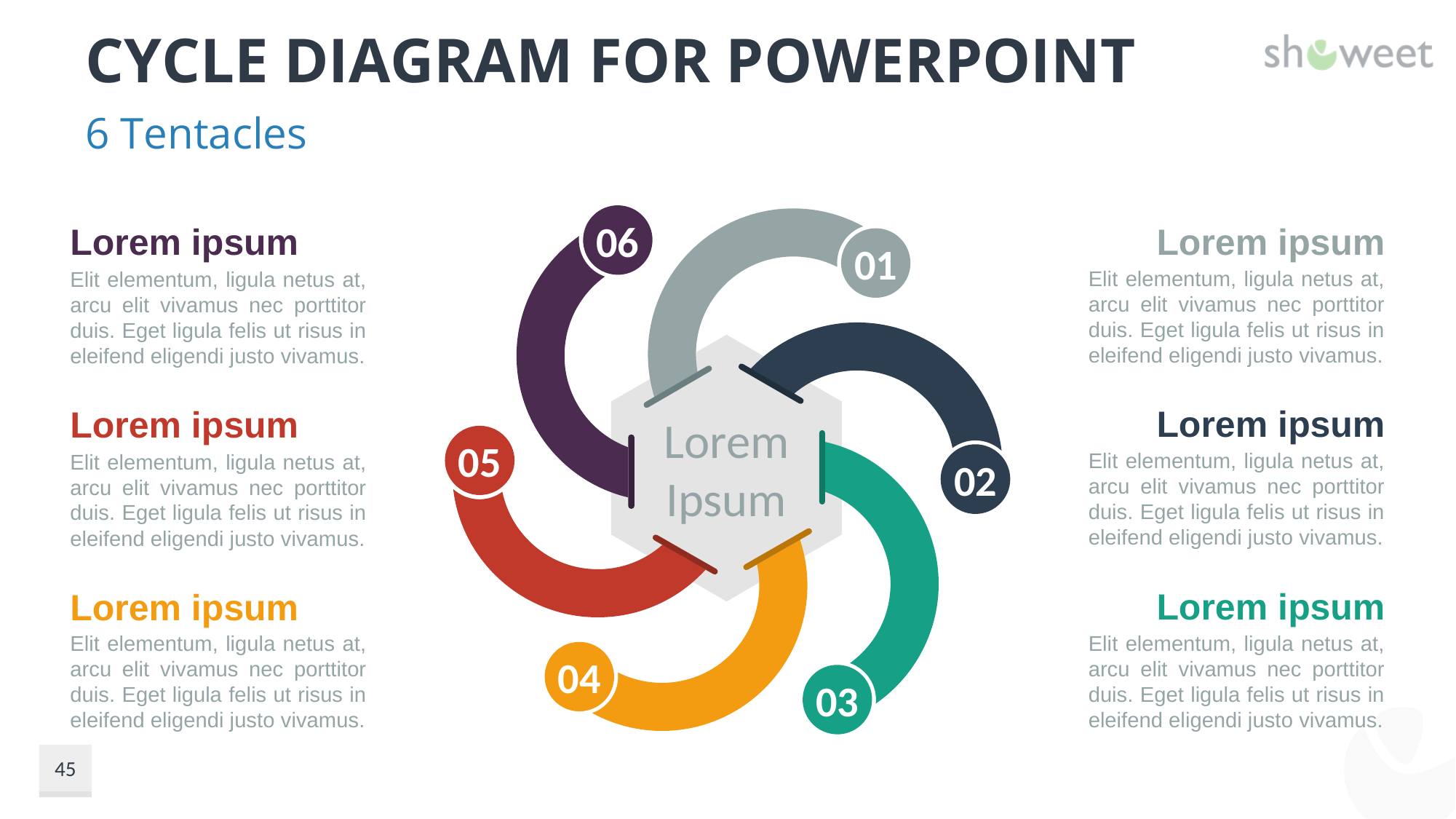

# Cycle Diagram for PowerPoint
6 Tentacles
06

01

Lorem Ipsum

05

02

04
03
Lorem ipsum
Elit elementum, ligula netus at, arcu elit vivamus nec porttitor duis. Eget ligula felis ut risus in eleifend eligendi justo vivamus.
Lorem ipsum
Elit elementum, ligula netus at, arcu elit vivamus nec porttitor duis. Eget ligula felis ut risus in eleifend eligendi justo vivamus.
Lorem ipsum
Elit elementum, ligula netus at, arcu elit vivamus nec porttitor duis. Eget ligula felis ut risus in eleifend eligendi justo vivamus.
Lorem ipsum
Elit elementum, ligula netus at, arcu elit vivamus nec porttitor duis. Eget ligula felis ut risus in eleifend eligendi justo vivamus.
Lorem ipsum
Elit elementum, ligula netus at, arcu elit vivamus nec porttitor duis. Eget ligula felis ut risus in eleifend eligendi justo vivamus.
Lorem ipsum
Elit elementum, ligula netus at, arcu elit vivamus nec porttitor duis. Eget ligula felis ut risus in eleifend eligendi justo vivamus.
45